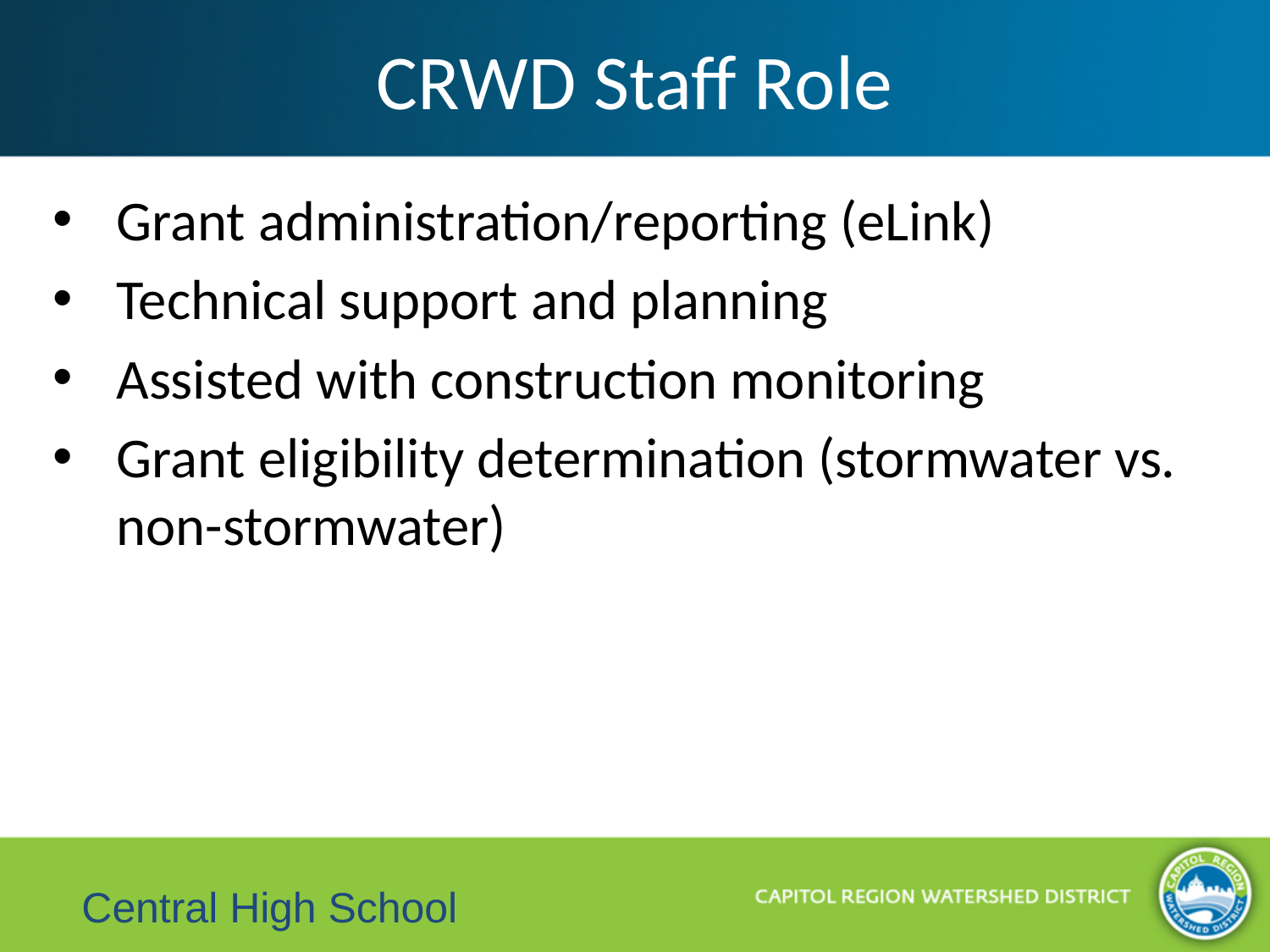

# CRWD Staff Role
Grant administration/reporting (eLink)
Technical support and planning
Assisted with construction monitoring
Grant eligibility determination (stormwater vs. non-stormwater)

Central High School